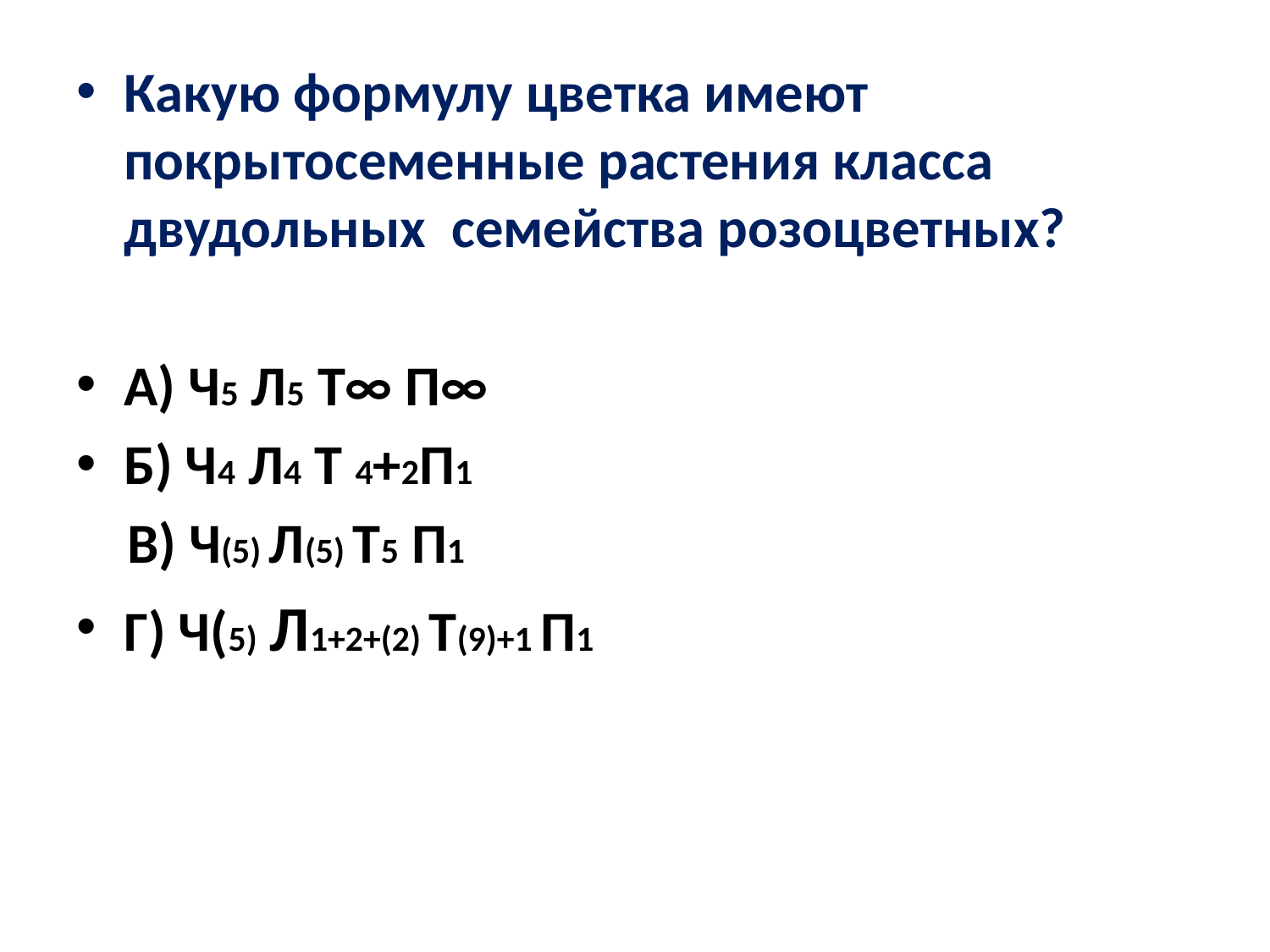

Какую формулу цветка имеют покрытосеменные растения класса двудольных  семейства розоцветных?

А) Ч5 Л5 Т∞ П∞
Б) Ч4 Л4 Т 4+2П1
    В) Ч(5) Л(5) Т5 П1
Г) Ч(5) Л1+2+(2) Т(9)+1 П1